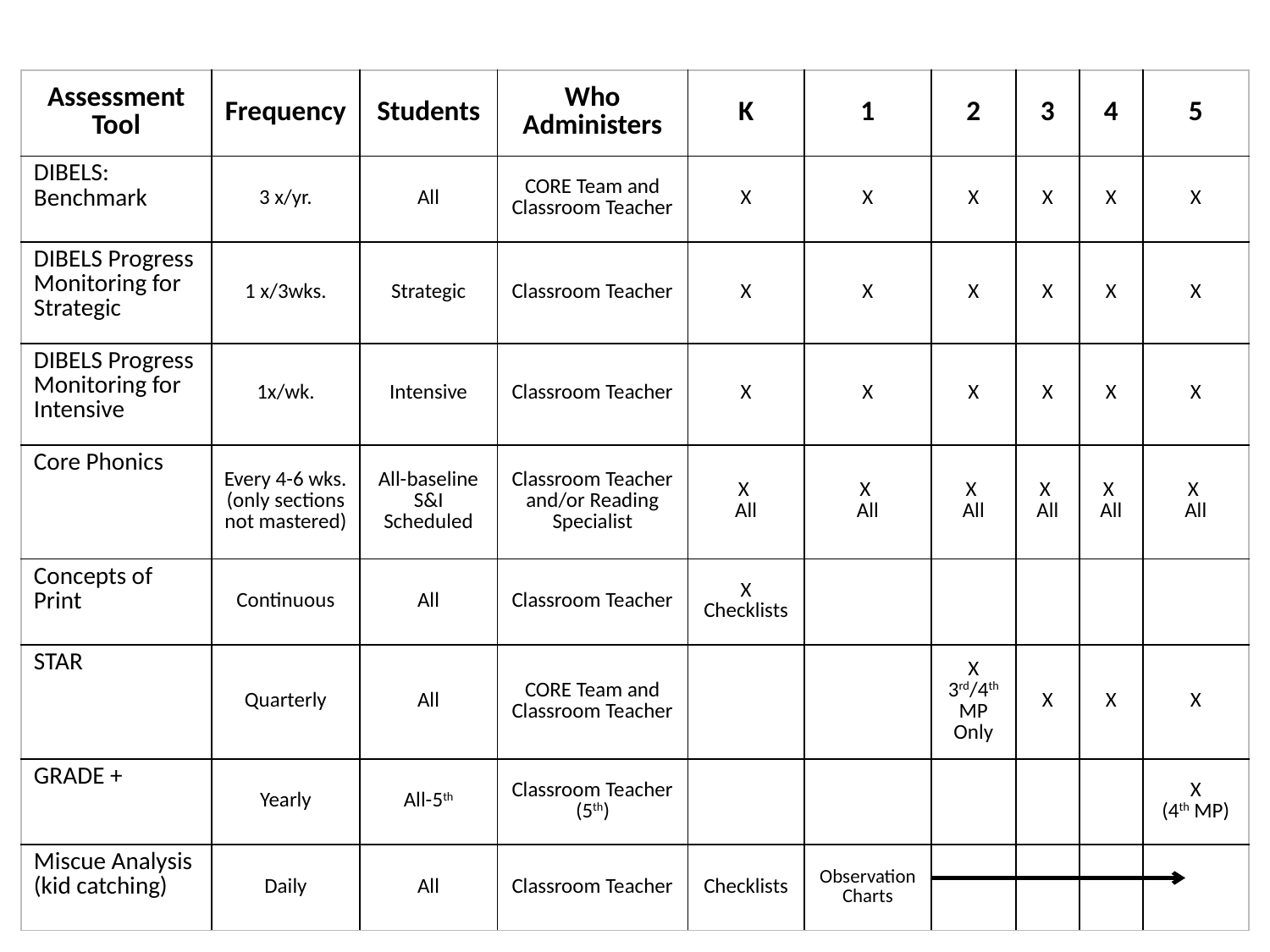

| Assessment Tool | Frequency | Students | Who Administers | K | 1 | 2 | 3 | 4 | 5 |
| --- | --- | --- | --- | --- | --- | --- | --- | --- | --- |
| DIBELS: Benchmark | 3 x/yr. | All | CORE Team and Classroom Teacher | X | X | X | X | X | X |
| DIBELS Progress Monitoring for Strategic | 1 x/3wks. | Strategic | Classroom Teacher | X | X | X | X | X | X |
| DIBELS Progress Monitoring for Intensive | 1x/wk. | Intensive | Classroom Teacher | X | X | X | X | X | X |
| Core Phonics | Every 4-6 wks. (only sections not mastered) | All-baseline S&I Scheduled | Classroom Teacher and/or Reading Specialist | X All | X All | X All | X All | X All | X All |
| Concepts of Print | Continuous | All | Classroom Teacher | X Checklists |  |  |  |  |  |
| STAR | Quarterly | All | CORE Team and Classroom Teacher |  |  | X 3rd/4th MP Only | X | X | X |
| GRADE + | Yearly | All-5th | Classroom Teacher (5th) |  |  |  |  |  | X (4th MP) |
| Miscue Analysis (kid catching) | Daily | All | Classroom Teacher | Checklists | Observation Charts |  |  |  |  |